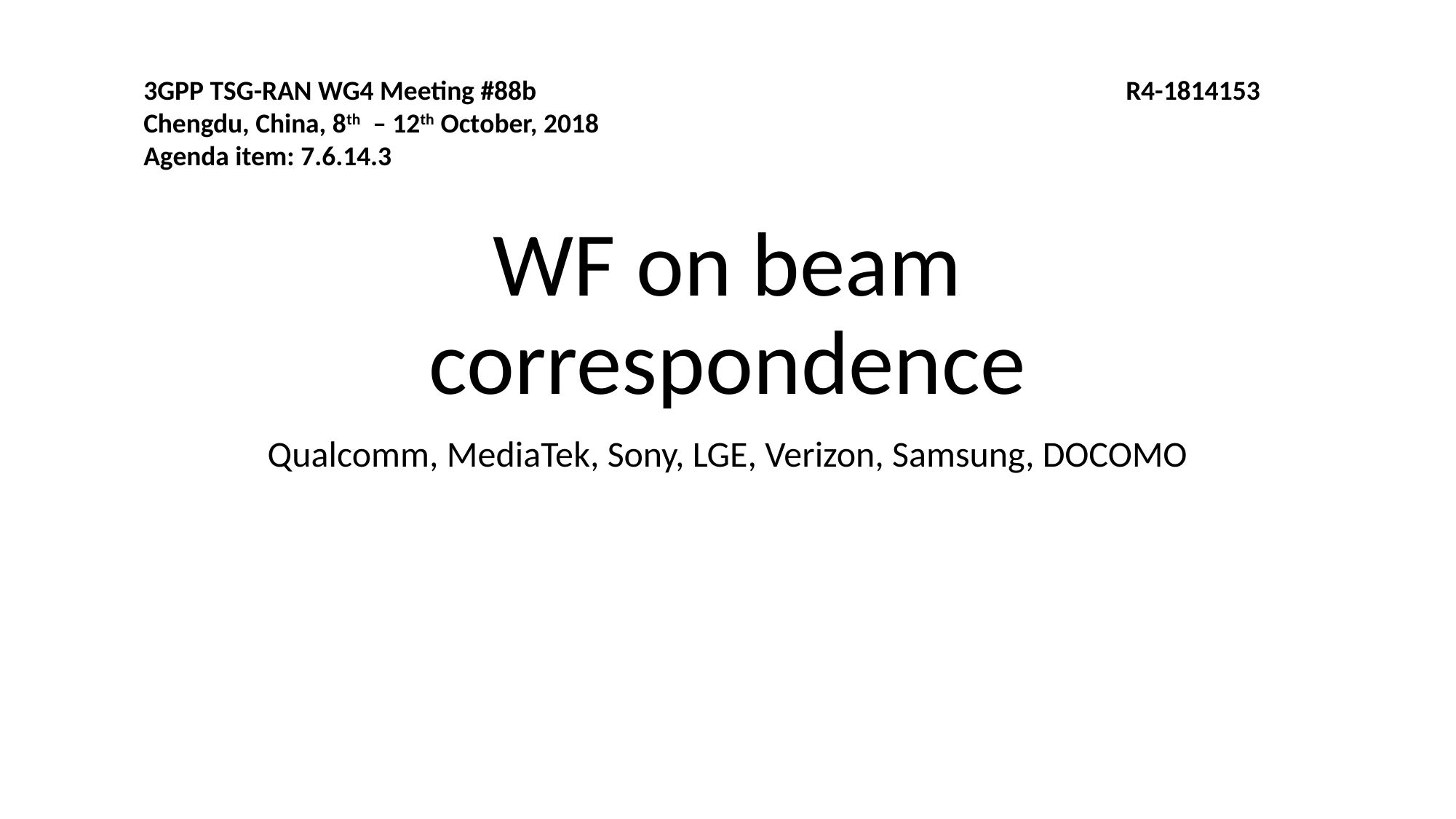

3GPP TSG-RAN WG4 Meeting #88b	   					R4-1814153
Chengdu, China, 8th  – 12th October, 2018
Agenda item: 7.6.14.3
# WF on beam correspondence
Qualcomm, MediaTek, Sony, LGE, Verizon, Samsung, DOCOMO